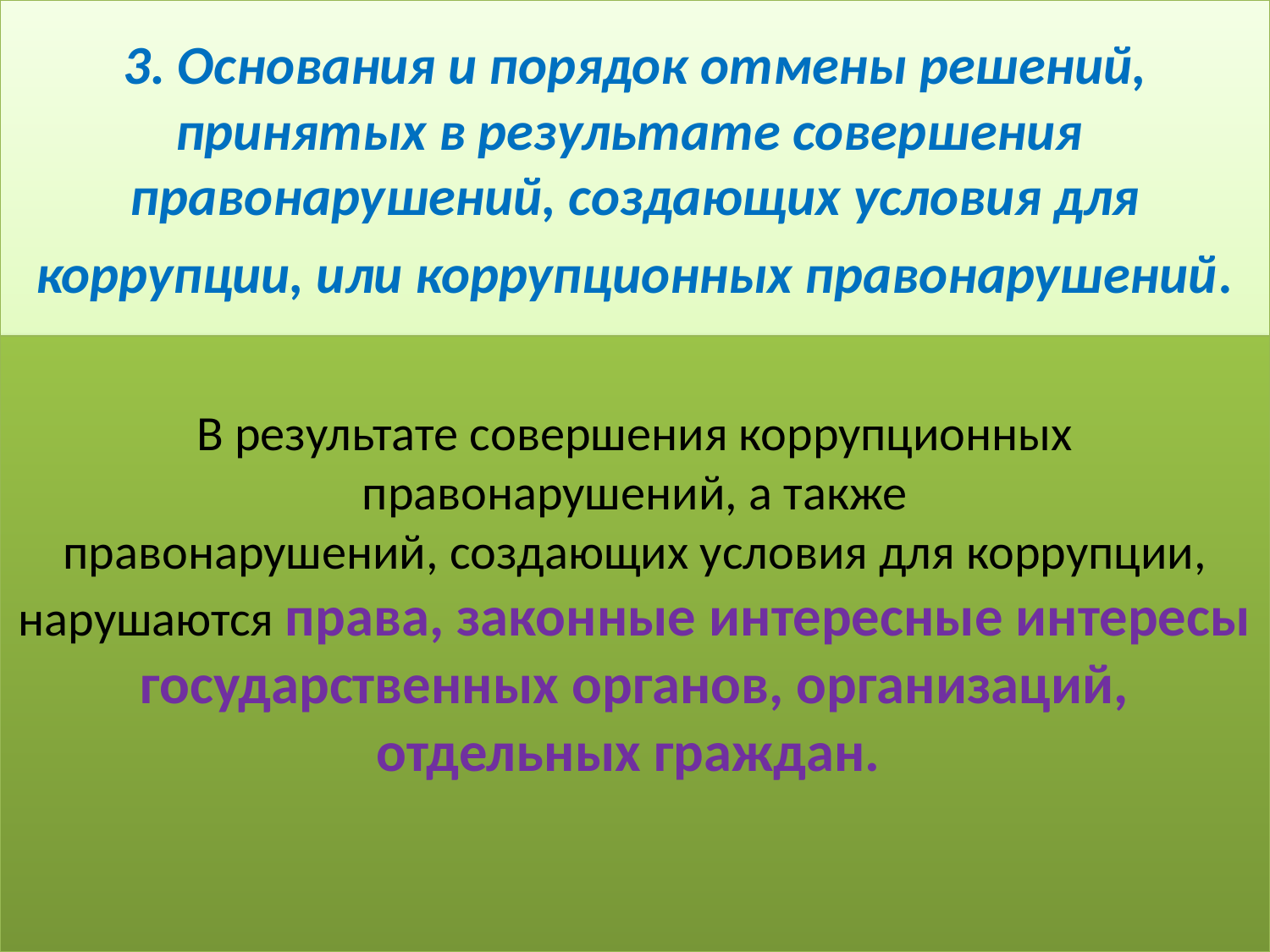

# 3. Основания и порядок отмены решений, принятых в результате совершения  правонарушений, создающих условия для коррупции, или коррупционных правонарушений.

В результате совершения коррупционных правонарушений, а также
правонарушений, создающих условия для коррупции, нарушаются права, законные интересные интересы государственных органов, организаций,
отдельных граждан.
23